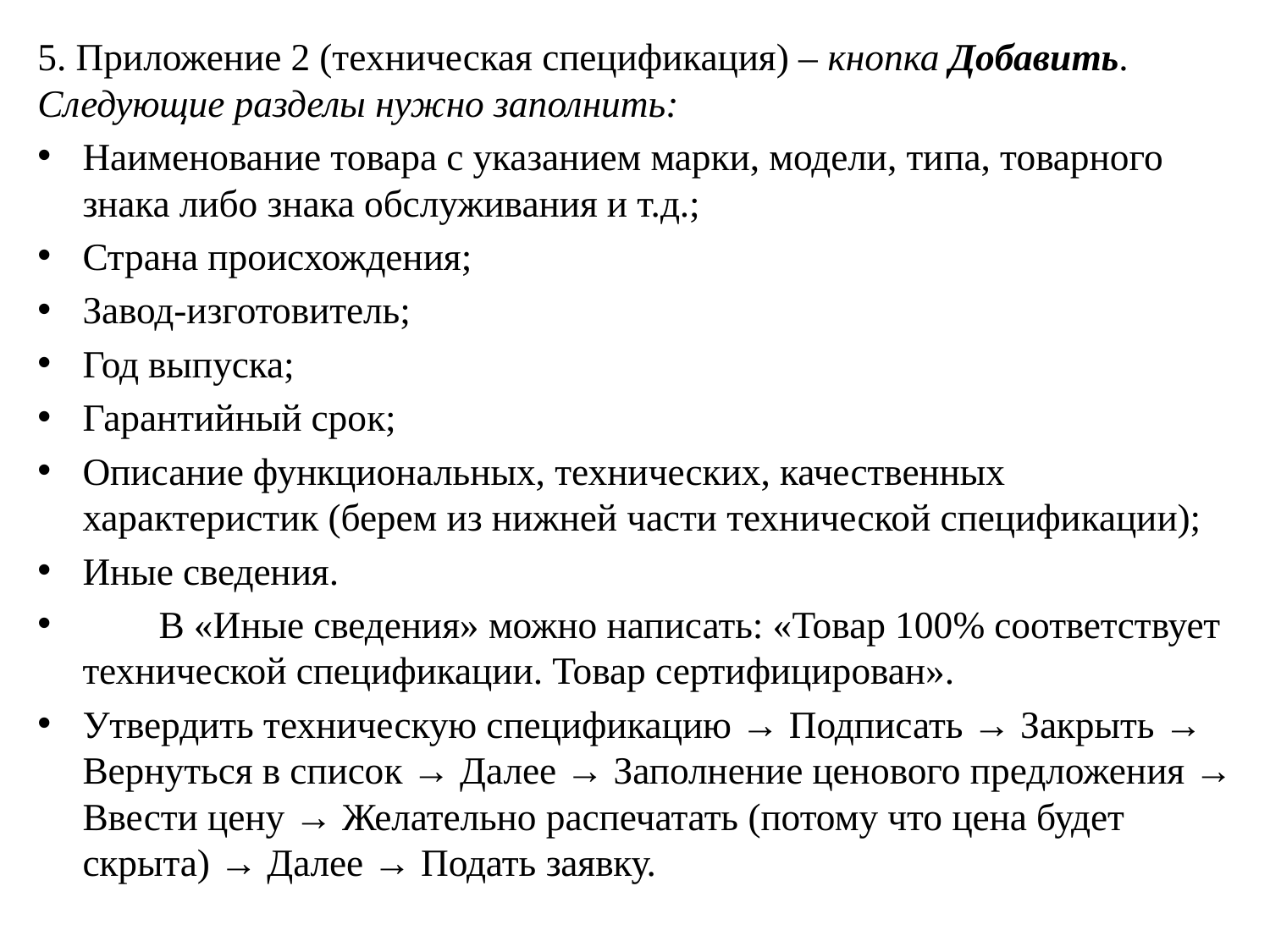

5. Приложение 2 (техническая спецификация) – кнопка Добавить.
Следующие разделы нужно заполнить:
Наименование товара с указанием марки, модели, типа, товарного знака либо знака обслуживания и т.д.;
Страна происхождения;
Завод-изготовитель;
Год выпуска;
Гарантийный срок;
Описание функциональных, технических, качественных характеристик (берем из нижней части технической спецификации);
Иные сведения.
        В «Иные сведения» можно написать: «Товар 100% соответствует технической спецификации. Товар сертифицирован».
Утвердить техническую спецификацию → Подписать → Закрыть → Вернуться в список → Далее → Заполнение ценового предложения → Ввести цену → Желательно распечатать (потому что цена будет скрыта) → Далее → Подать заявку.